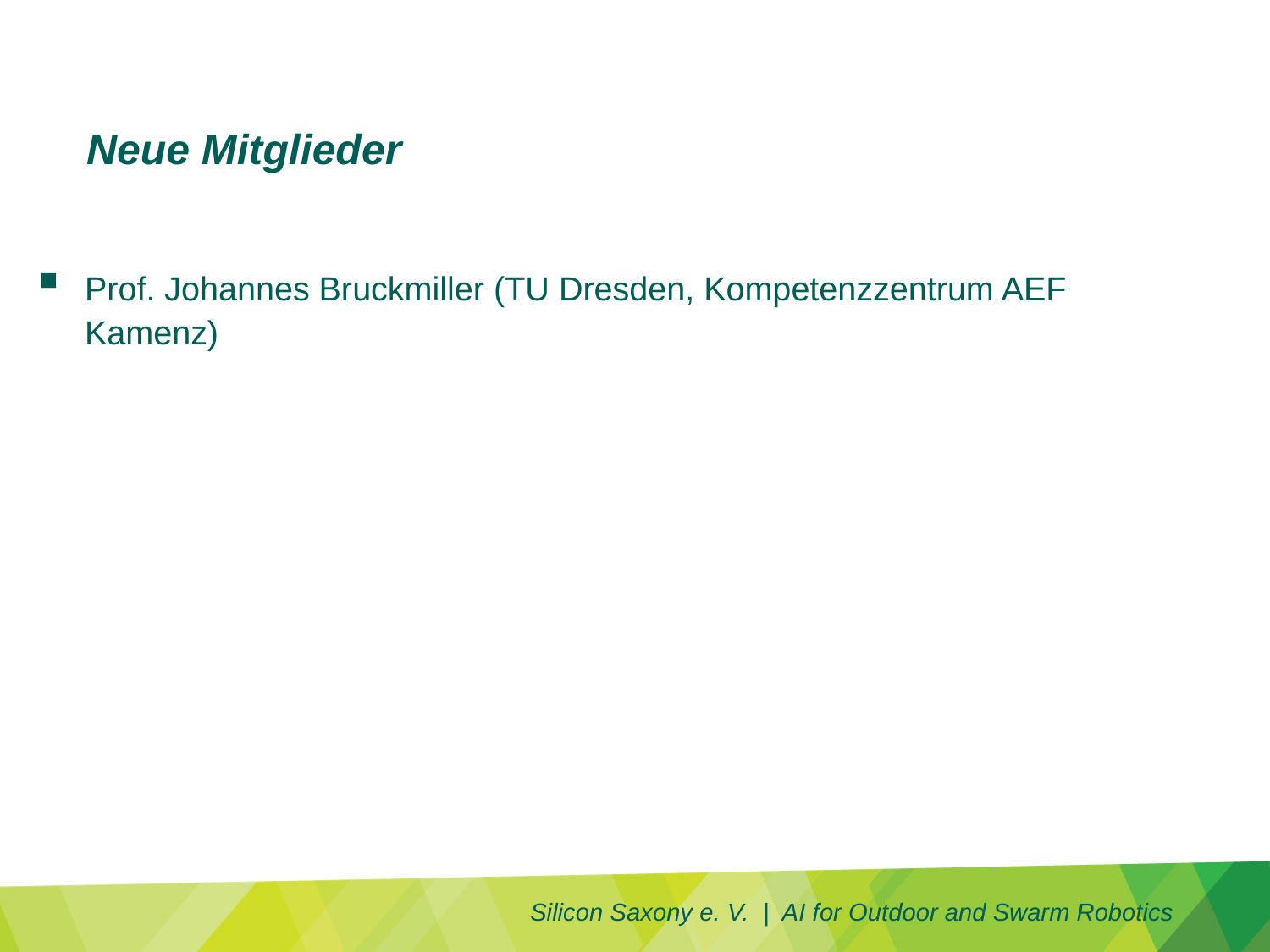

Neue Mitglieder

Prof. Johannes Bruckmiller (TU Dresden, Kompetenzzentrum AEF Kamenz)